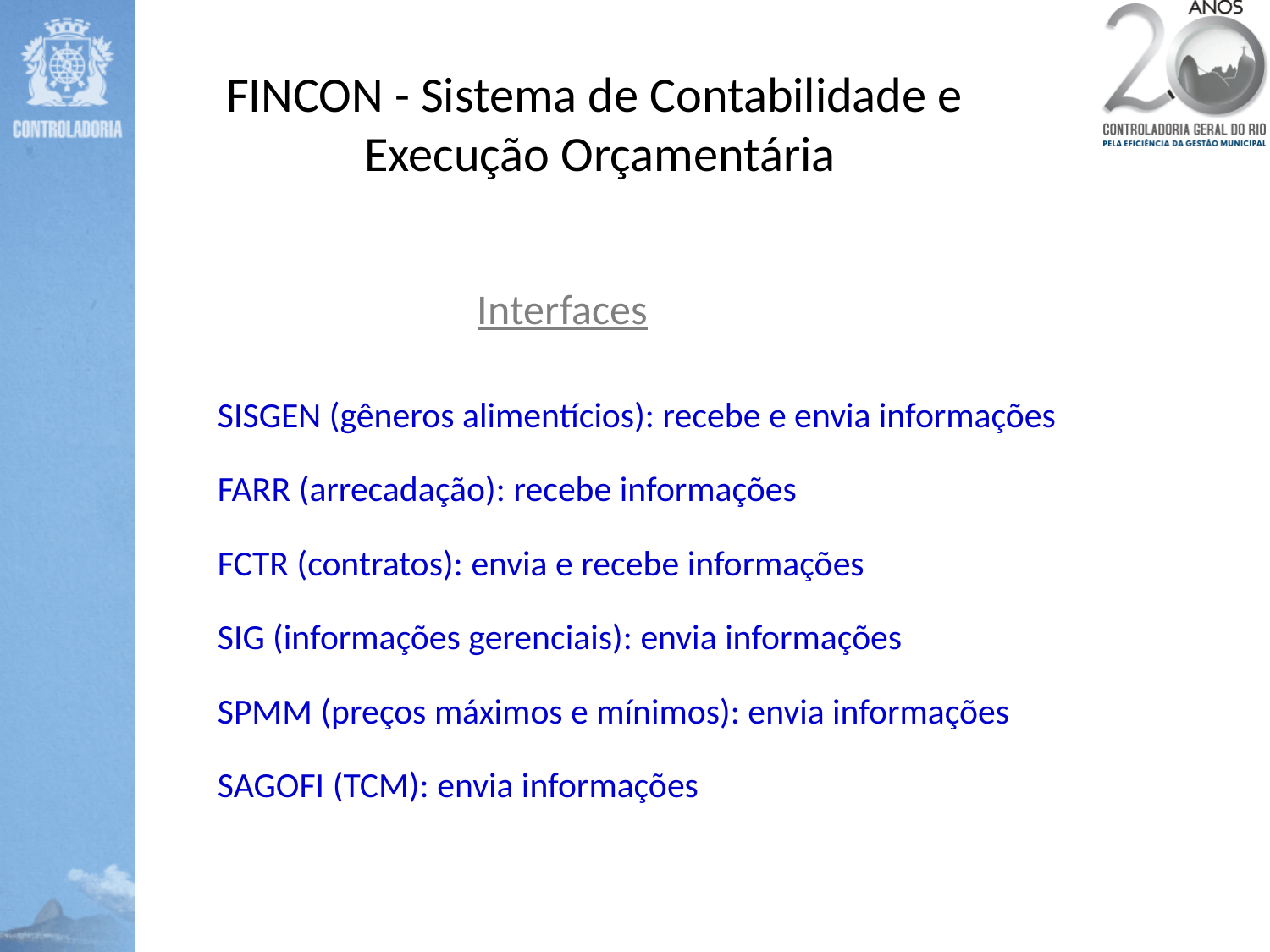

FINCON - Sistema de Contabilidade e  Execução Orçamentária
Interfaces
SISGEN (gêneros alimentícios): recebe e envia informações
FARR (arrecadação): recebe informações
FCTR (contratos): envia e recebe informações
SIG (informações gerenciais): envia informações
SPMM (preços máximos e mínimos): envia informações
SAGOFI (TCM): envia informações